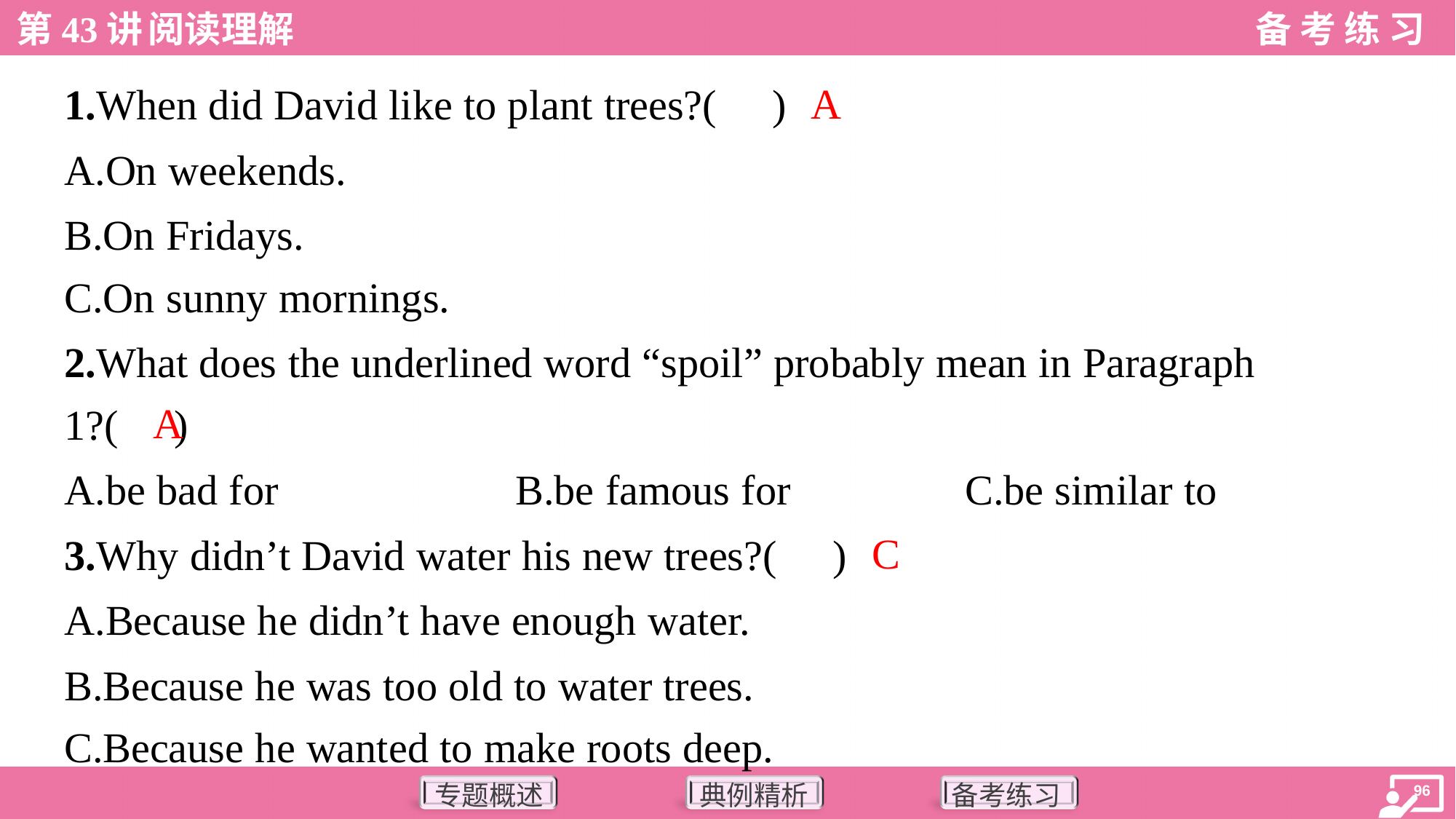

A
1.When did David like to plant trees?(     )
A.On weekends.
B.On Fridays.
C.On sunny mornings.
2.What does the underlined word “spoil” probably mean in Paragraph
1?(     )
A
A.be bad for	B.be famous for	C.be similar to
C
3.Why didn’t David water his new trees?(     )
A.Because he didn’t have enough water.
B.Because he was too old to water trees.
C.Because he wanted to make roots deep.